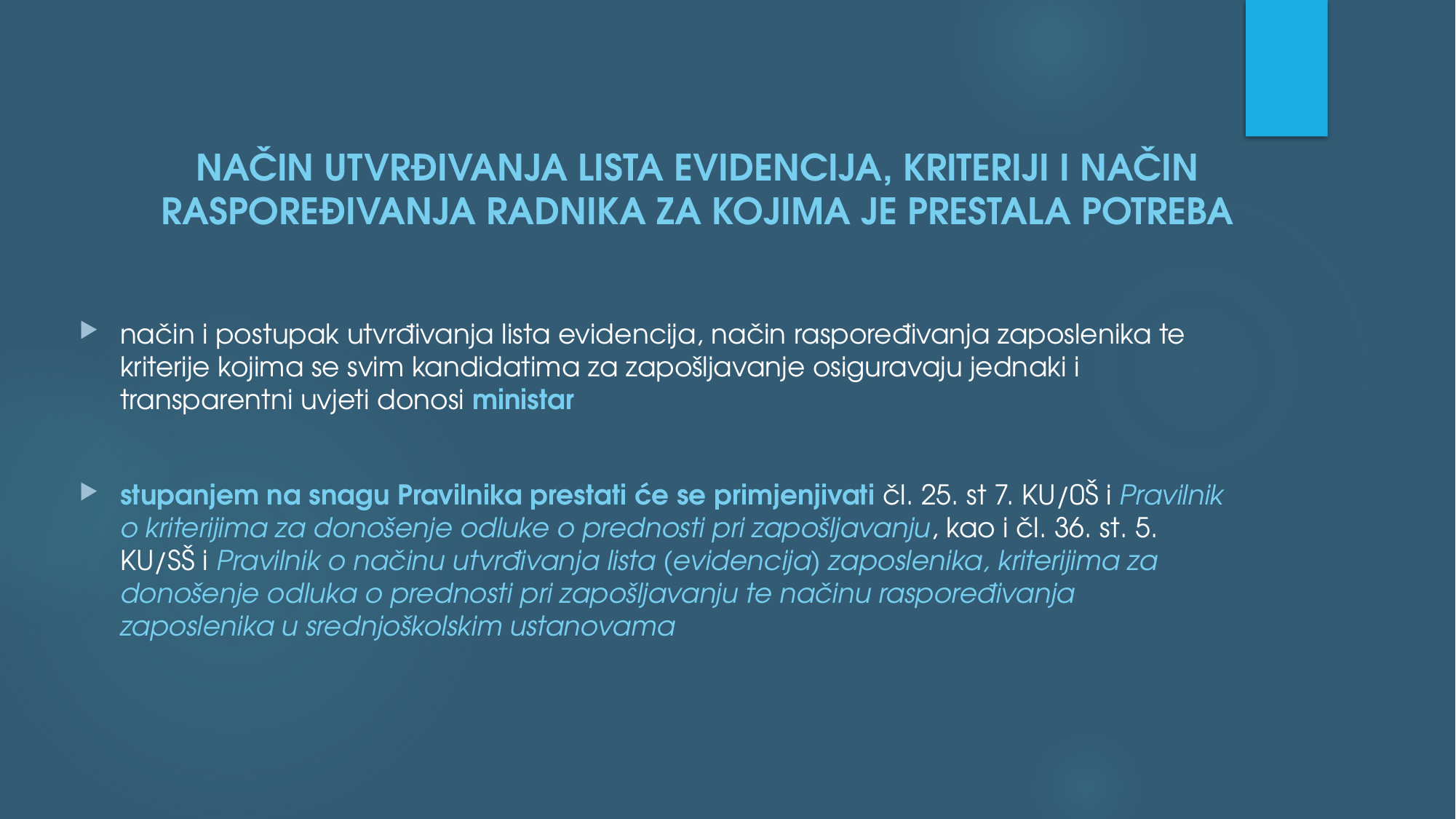

# NAČIN UTVRĐIVANJA LISTA EVIDENCIJA, KRITERIJI I NAČIN RASPOREĐIVANJA RADNIKA ZA KOJIMA JE PRESTALA POTREBA

način i postupak utvrđivanja lista evidencija, način raspoređivanja zaposlenika te kriterije kojima se svim kandidatima za zapošljavanje osiguravaju jednaki i transparentni uvjeti donosi ministar

stupanjem na snagu Pravilnika prestati će se primjenjivati čl. 25. st 7. KU/0Š i Pravilnik o kriterijima za donošenje odluke o prednosti pri zapošljavanju, kao i čl. 36. st. 5. KU/SŠ i Pravilnik o načinu utvrđivanja lista (evidencija) zaposlenika, kriterijima za donošenje odluka o prednosti pri zapošljavanju te načinu raspoređivanja zaposlenika u srednjoškolskim ustanovama